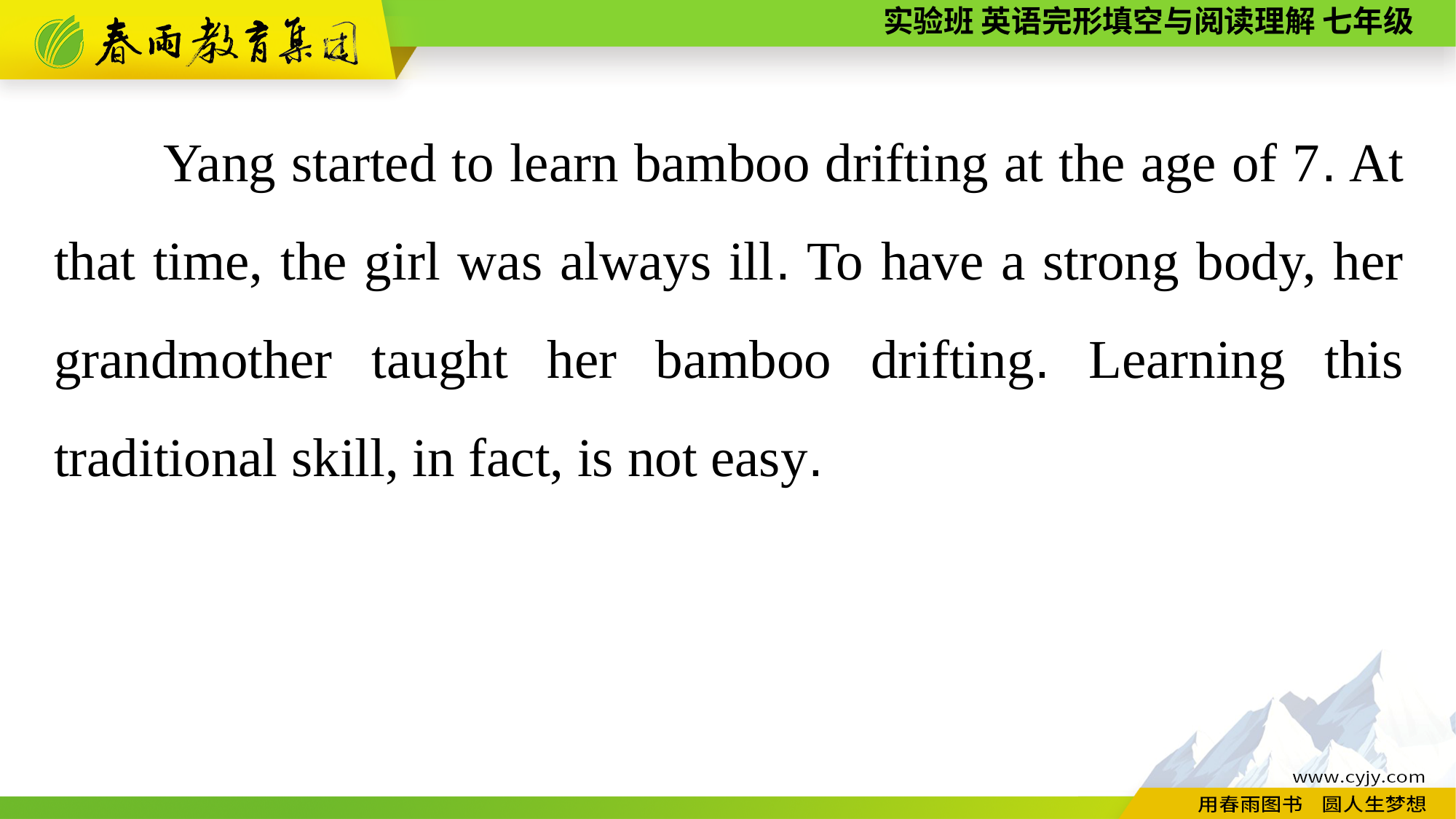

Yang started to learn bamboo drifting at the age of 7. At that time, the girl was always ill. To have a strong body, her grandmother taught her bamboo drifting. Learning this traditional skill, in fact, is not easy.